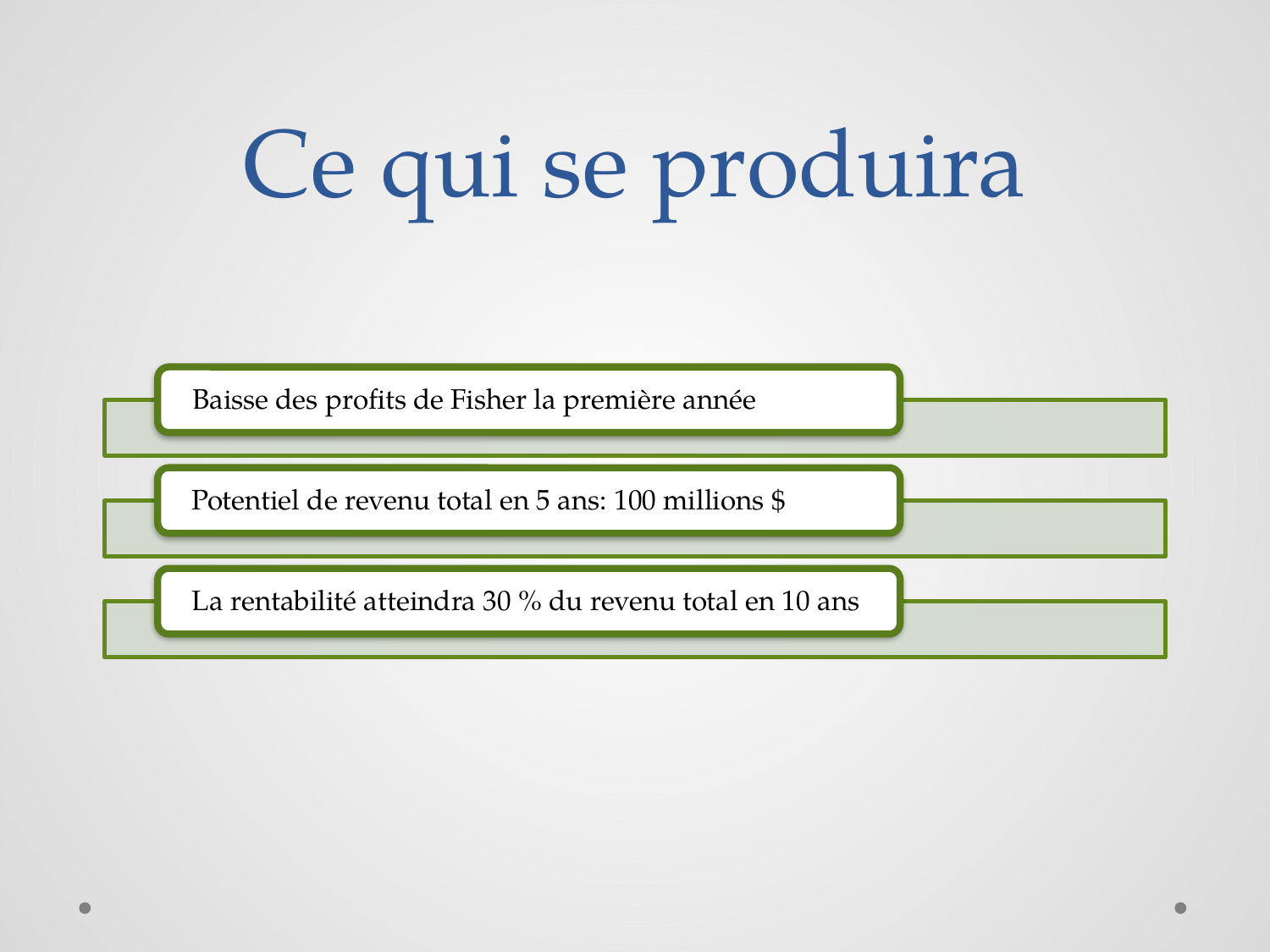

# Ce qui se produira
Baisse des profits de Fisher la première année
Potentiel de revenu total en 5 ans: 100 millions $
La rentabilité atteindra 30 % du revenu total en 10 ans